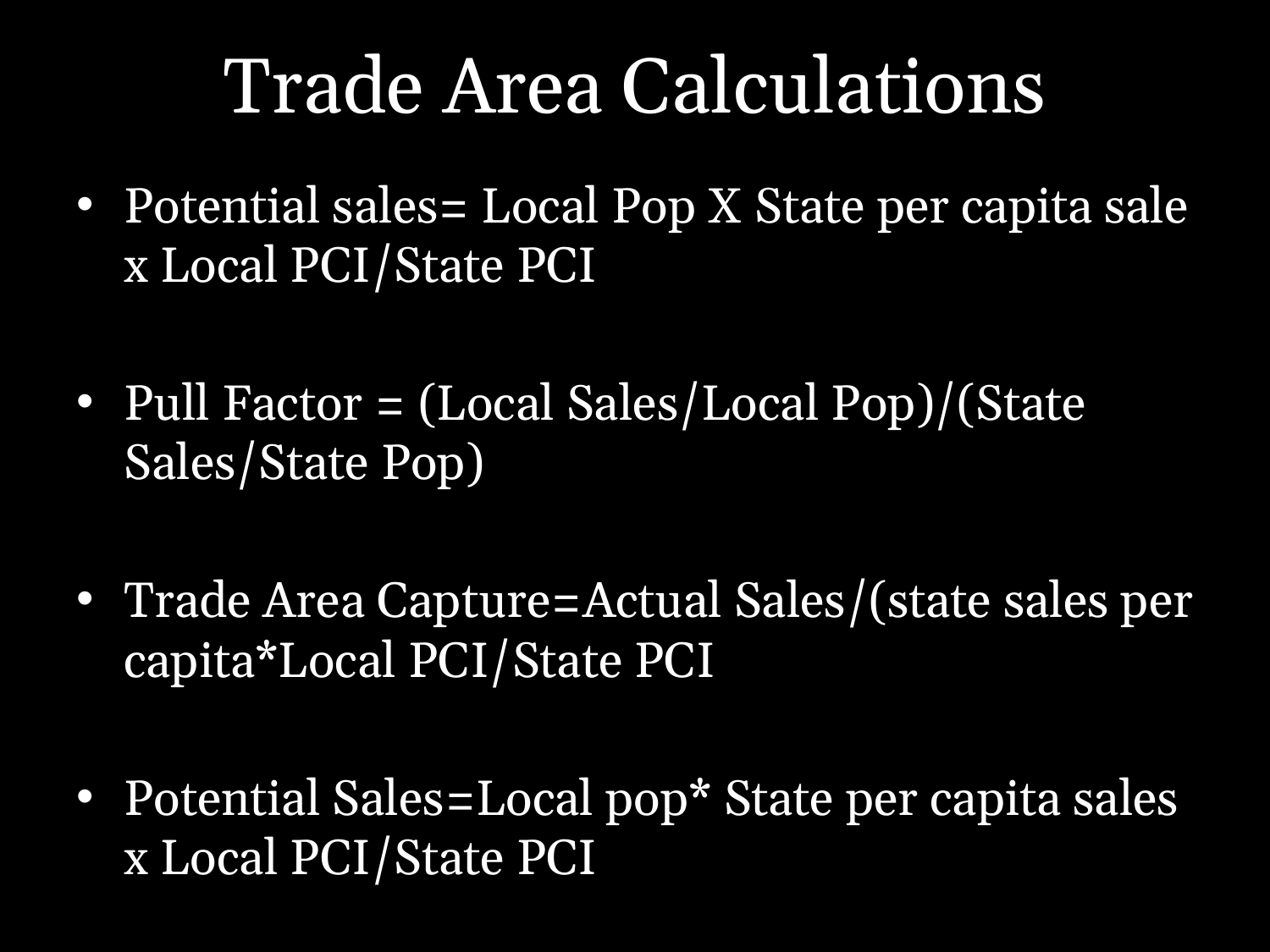

# Trade Area Calculations
Potential sales= Local Pop X State per capita sale x Local PCI/State PCI

Pull Factor = (Local Sales/Local Pop)/(State Sales/State Pop)

Trade Area Capture=Actual Sales/(state sales per capita*Local PCI/State PCI

Potential Sales=Local pop* State per capita sales x Local PCI/State PCI